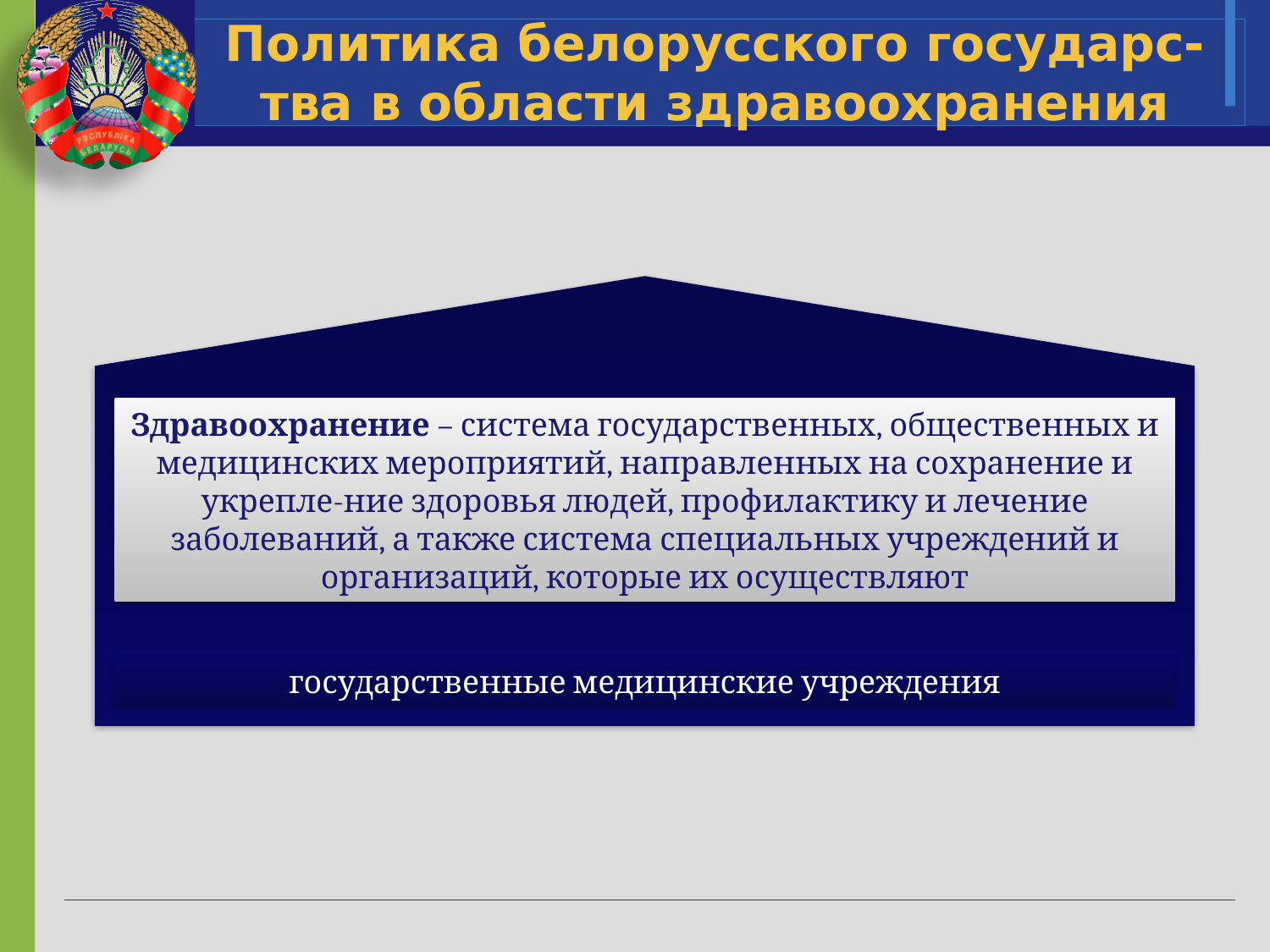

# Политика белорусского государс-тва в области здравоохранения

Здравоохранение – система государственных, общественных и медицинских мероприятий, направленных на сохранение и укрепле-ние здоровья людей, профилактику и лечение заболеваний, а также система специальных учреждений и организаций, которые их осуществляют
государственные медицинские учреждения